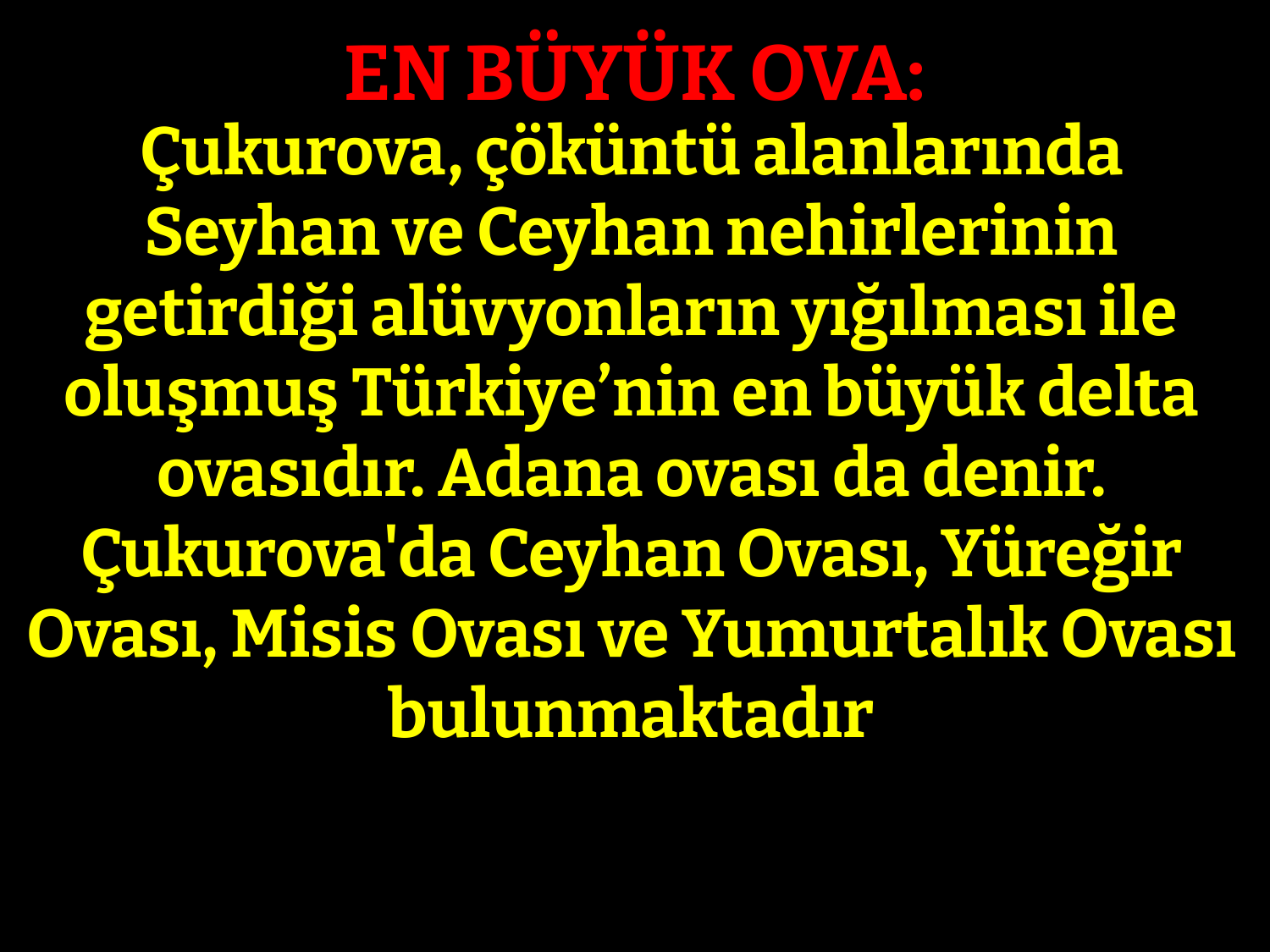

EN BÜYÜK OVA:
Çukurova, çöküntü alanlarında Seyhan ve Ceyhan nehirlerinin getirdiği alüvyonların yığılması ile oluşmuş Türkiye’nin en büyük delta ovasıdır. Adana ovası da denir. Çukurova'da Ceyhan Ovası, Yüreğir Ovası, Misis Ovası ve Yumurtalık Ovası bulunmaktadır
#